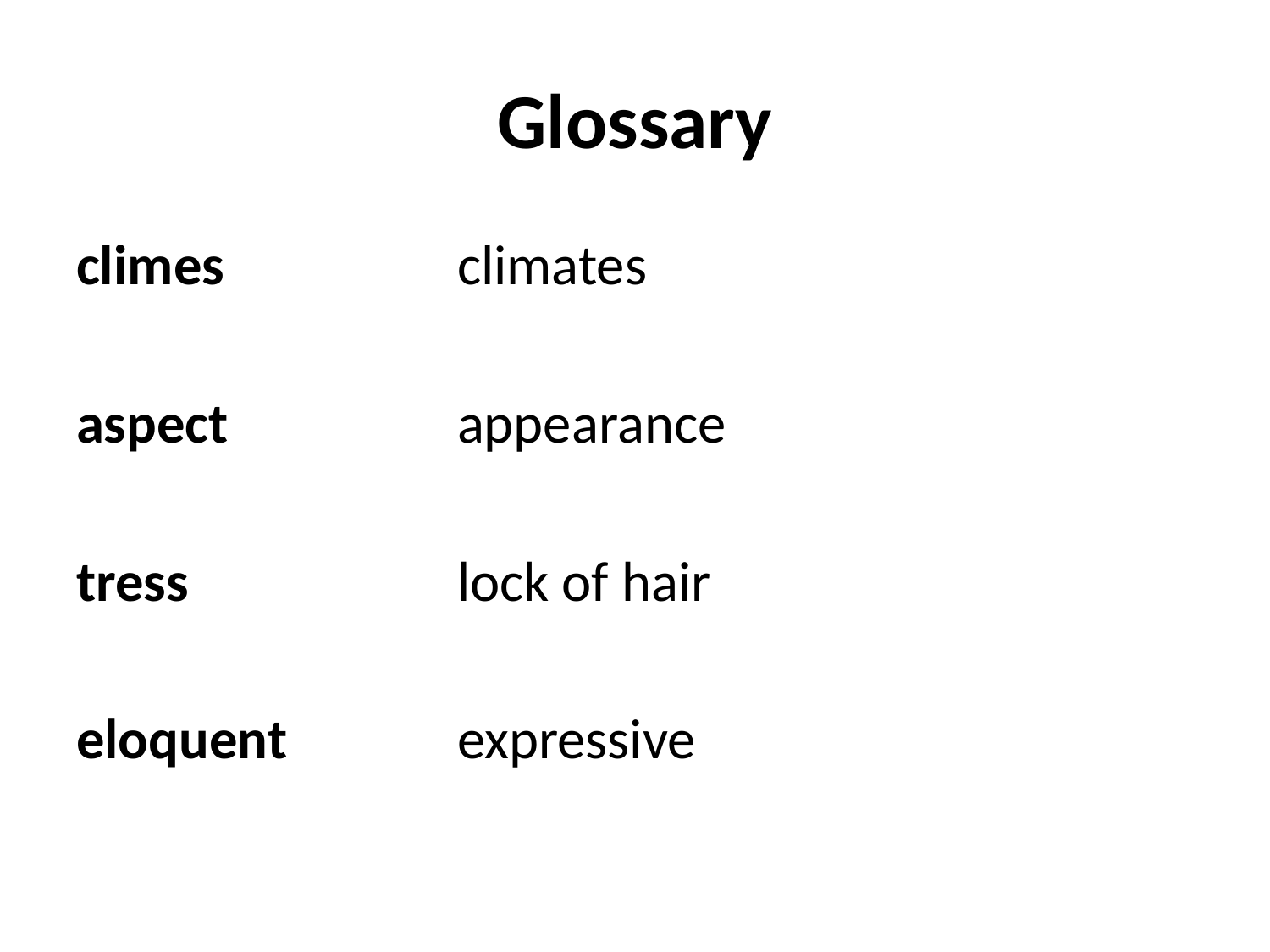

# Glossary
climes		climates

aspect		appearance

tress			lock of hair

eloquent		expressive